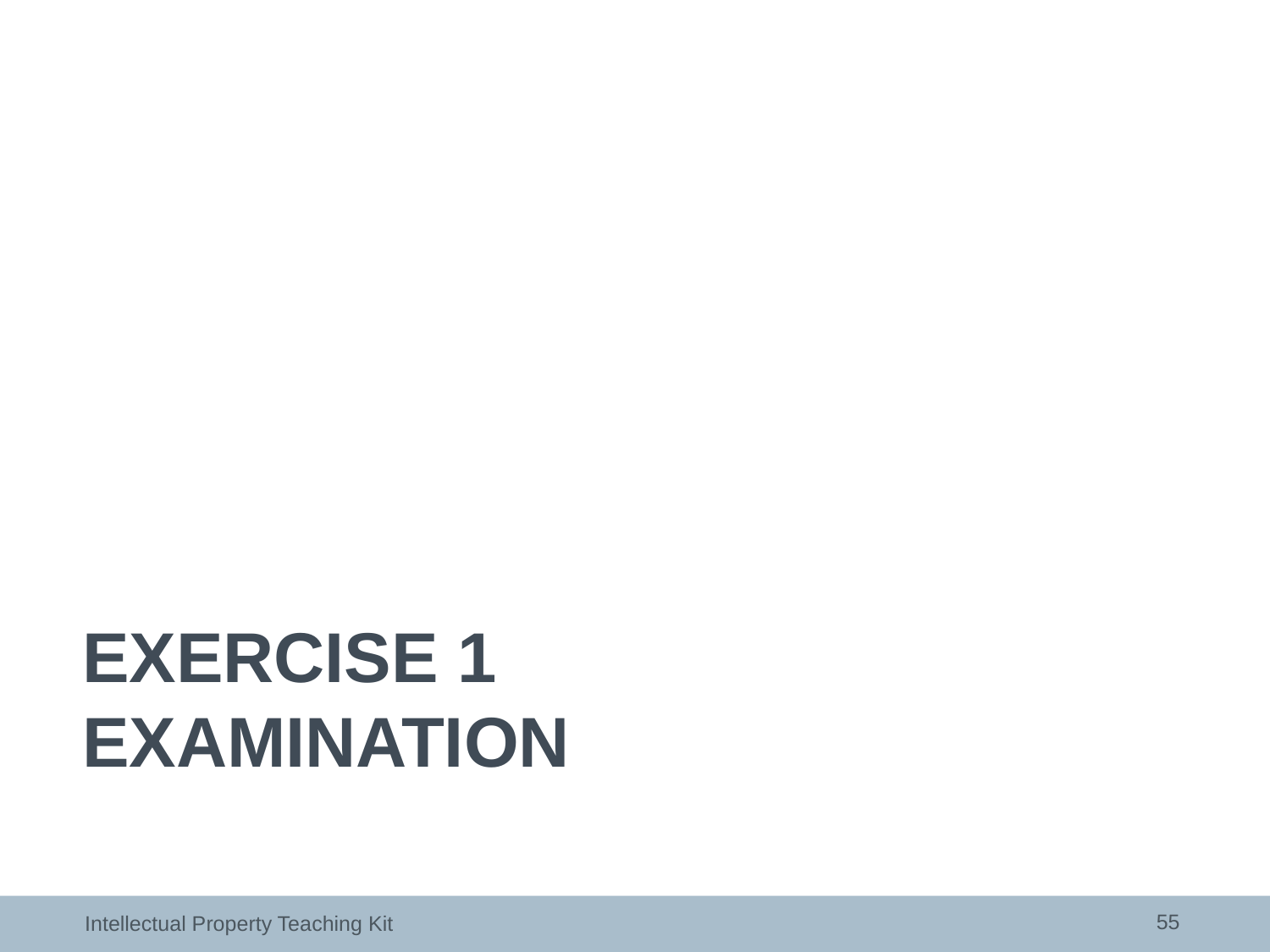

# Exercise 1 Examination
55
Intellectual Property Teaching Kit